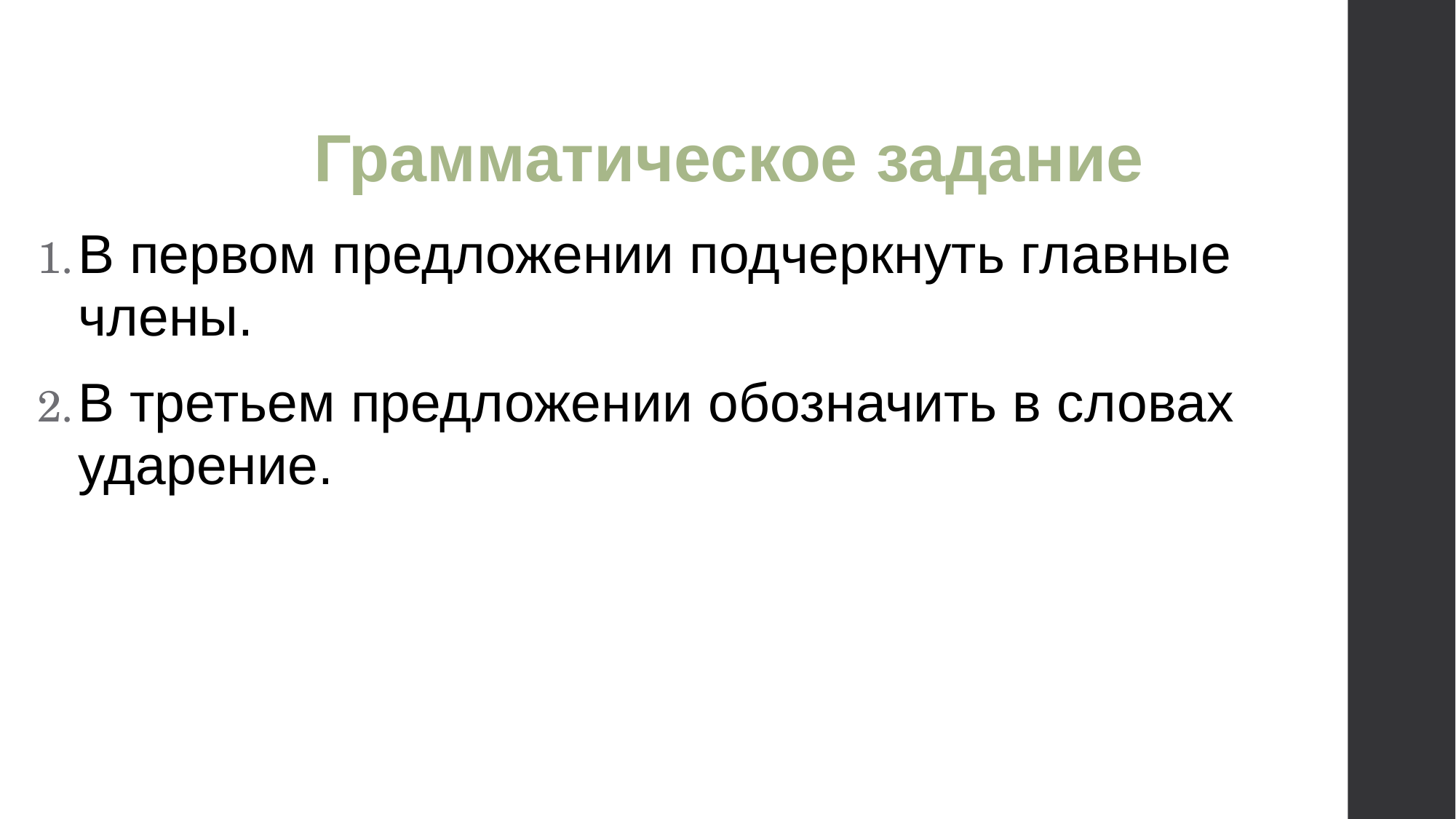

# Грамматическое задание
В первом предложении подчеркнуть главные члены.
В третьем предложении обозначить в словах ударение.